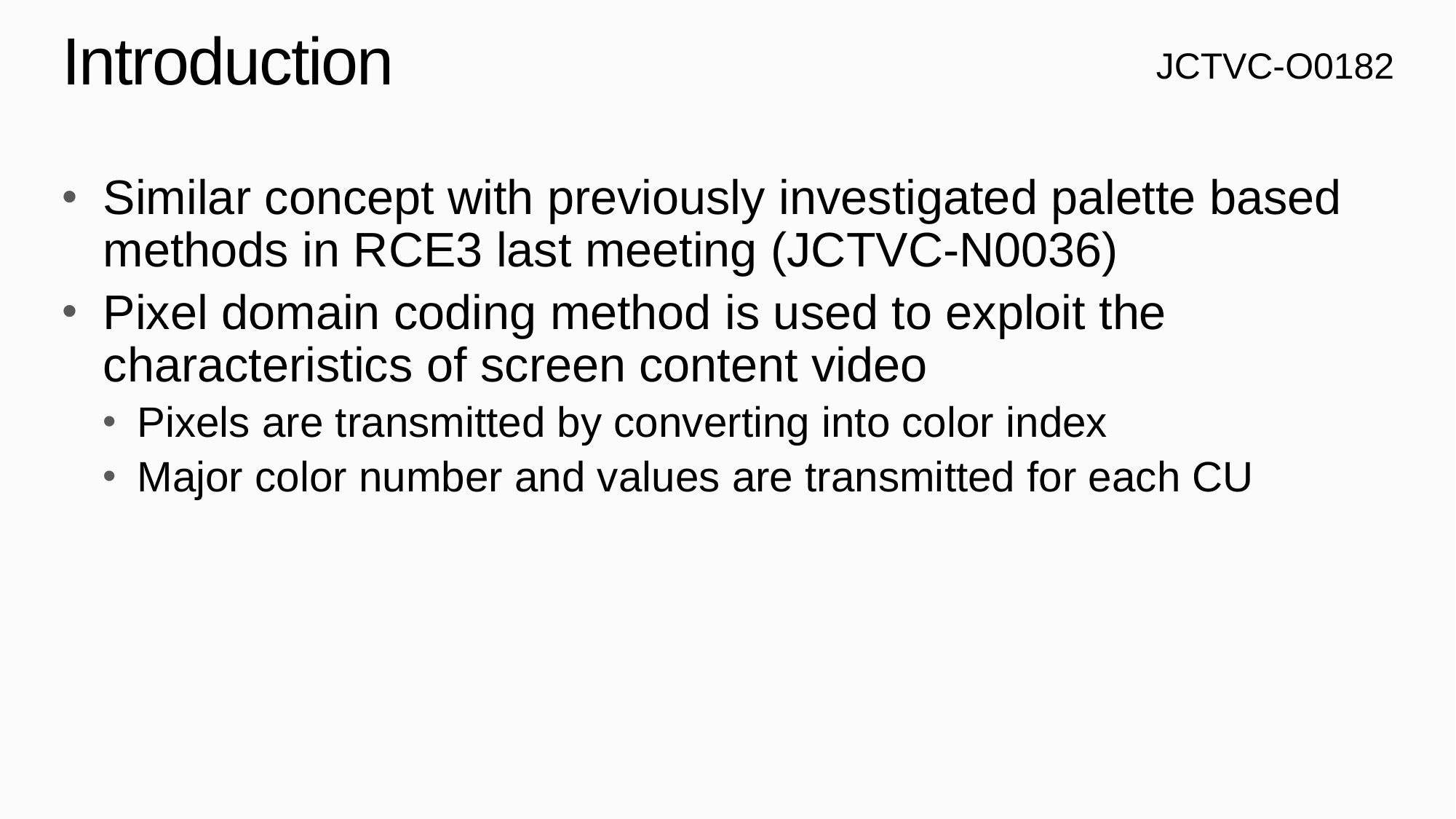

# Introduction
Similar concept with previously investigated palette based methods in RCE3 last meeting (JCTVC-N0036)
Pixel domain coding method is used to exploit the characteristics of screen content video
Pixels are transmitted by converting into color index
Major color number and values are transmitted for each CU